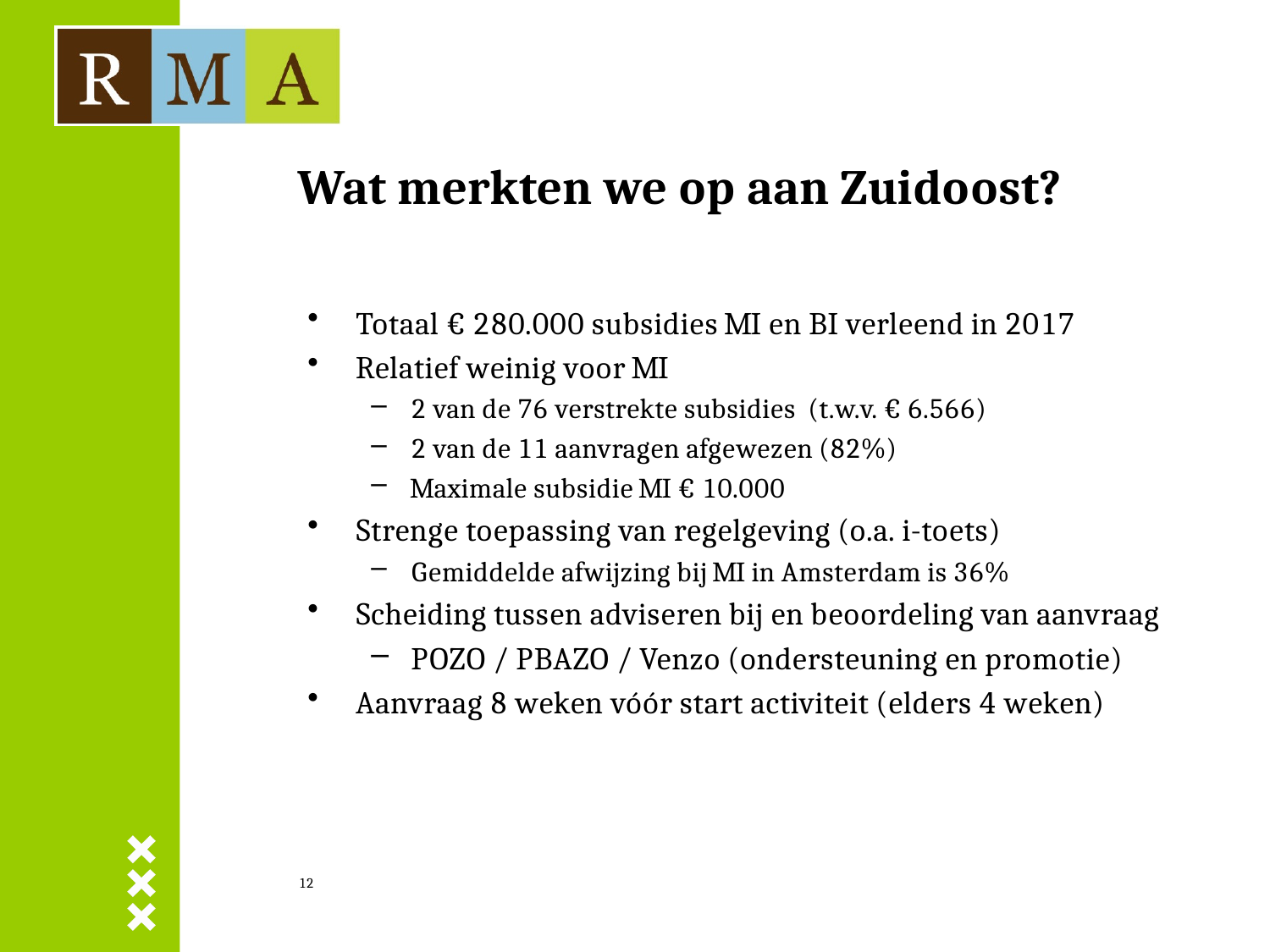

# Wat merkten we op aan Zuidoost?
Totaal € 280.000 subsidies MI en BI verleend in 2017
Relatief weinig voor MI
2 van de 76 verstrekte subsidies  (t.w.v. € 6.566)
2 van de 11 aanvragen afgewezen (82%)
Maximale subsidie MI € 10.000
Strenge toepassing van regelgeving (o.a. i-toets)
Gemiddelde afwijzing bij MI in Amsterdam is 36%
Scheiding tussen adviseren bij en beoordeling van aanvraag
POZO / PBAZO / Venzo (ondersteuning en promotie)
Aanvraag 8 weken vóór start activiteit (elders 4 weken)

12